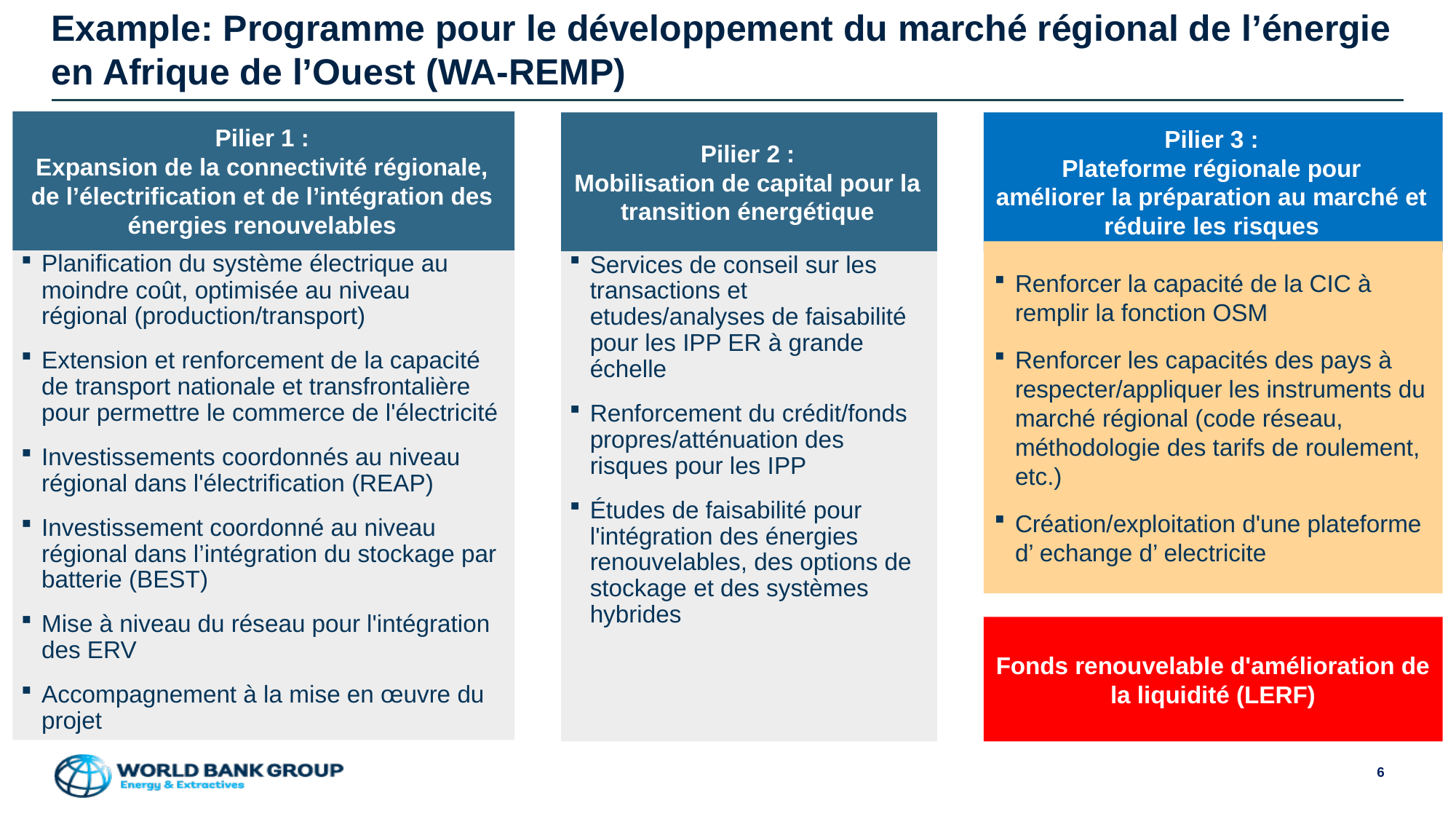

# Example: Programme pour le développement du marché régional de l’énergie en Afrique de l’Ouest (WA-REMP)
Pilier 1 :
Expansion de la connectivité régionale, de l’électrification et de l’intégration des énergies renouvelables
Planification du système électrique au moindre coût, optimisée au niveau régional (production/transport)
Extension et renforcement de la capacité de transport nationale et transfrontalière pour permettre le commerce de l'électricité
Investissements coordonnés au niveau régional dans l'électrification (REAP)
Investissement coordonné au niveau régional dans l’intégration du stockage par batterie (BEST)
Mise à niveau du réseau pour l'intégration des ERV
Accompagnement à la mise en œuvre du projet

Pilier 3 :
Plateforme régionale pour
améliorer la préparation au marché et réduire les risques
Renforcer la capacité de la CIC à remplir la fonction OSM
Renforcer les capacités des pays à respecter/appliquer les instruments du marché régional (code réseau, méthodologie des tarifs de roulement, etc.)
Création/exploitation d'une plateforme d’ echange d’ electricite
Fonds renouvelable d'amélioration de la liquidité (LERF)
Pilier 2 :
Mobilisation de capital pour la transition énergétique
Services de conseil sur les transactions et etudes/analyses de faisabilité pour les IPP ER à grande échelle
Renforcement du crédit/fonds propres/atténuation des risques pour les IPP
Études de faisabilité pour l'intégration des énergies renouvelables, des options de stockage et des systèmes hybrides

6